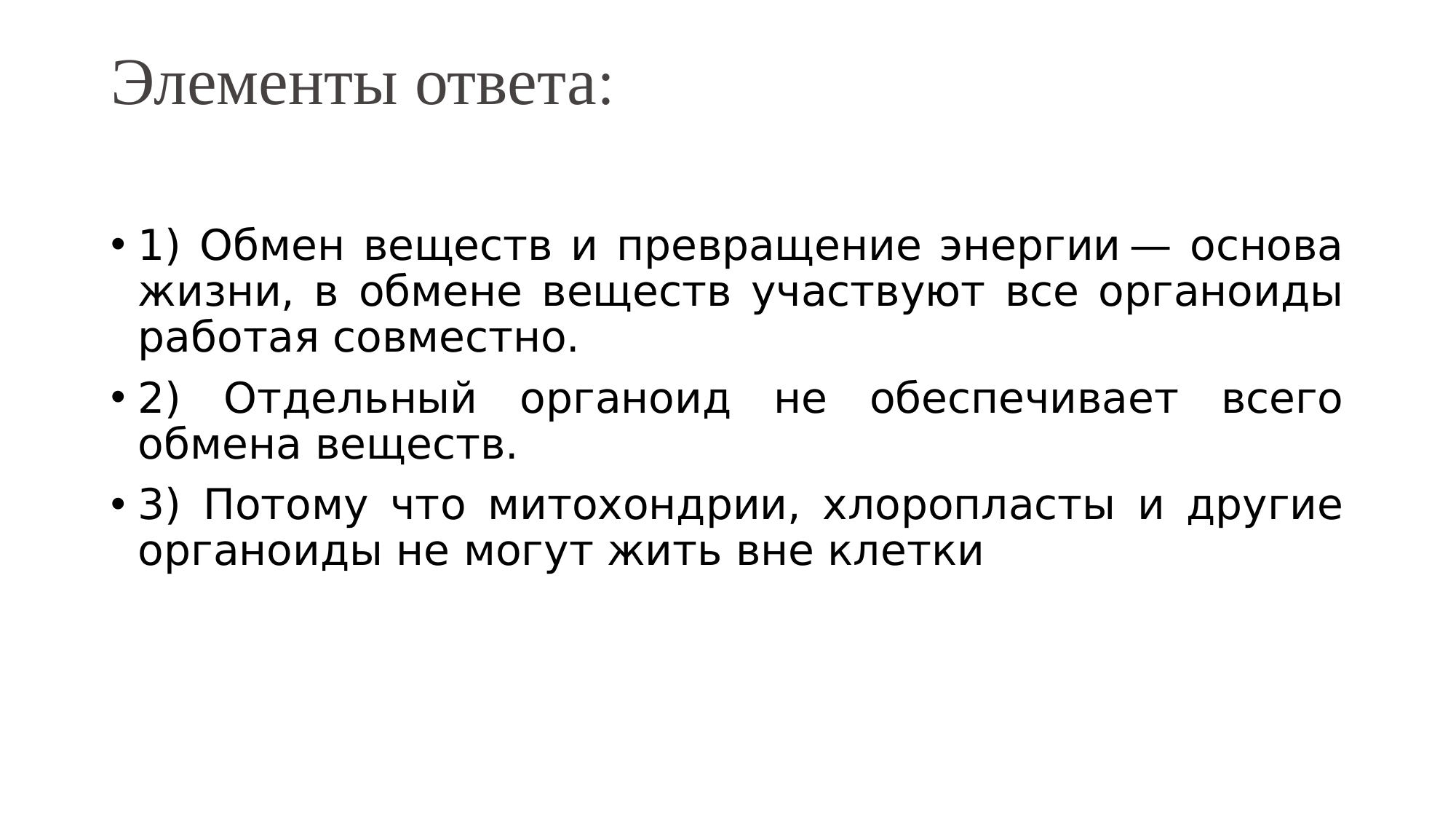

# Элементы ответа:
1) Обмен веществ и превращение энергии — основа жизни, в обмене веществ участвуют все органоиды работая совместно.
2) Отдельный органоид не обеспечивает всего обмена веществ.
3) Потому что митохондрии, хлоропласты и другие органоиды не могут жить вне клетки